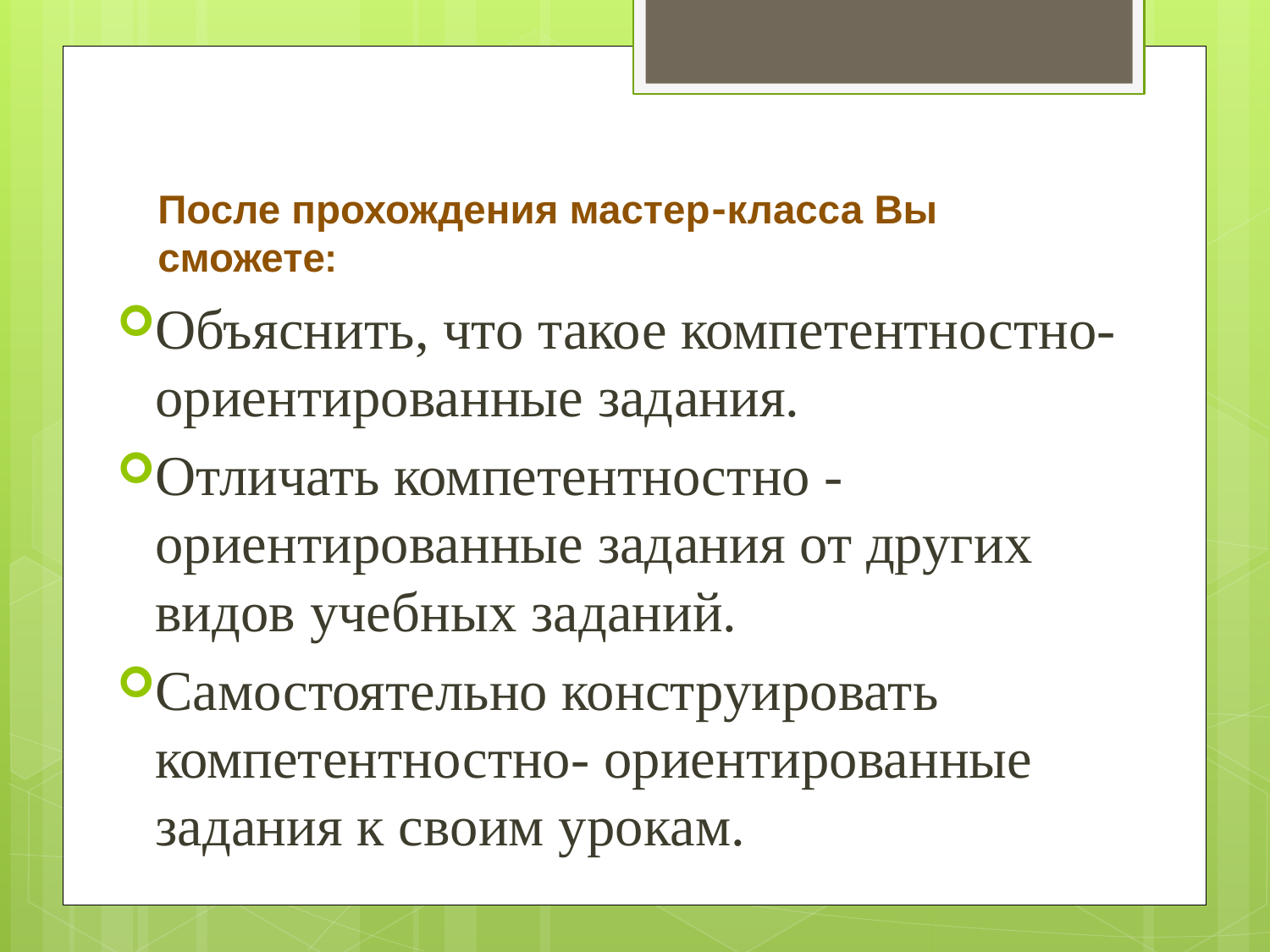

# После прохождения мастер-класса Вы сможете:
Объяснить, что такое компетентностно-ориентированные задания.
Отличать компетентностно -ориентированные задания от других видов учебных заданий.
Самостоятельно конструировать компетентностно- ориентированные задания к своим урокам.